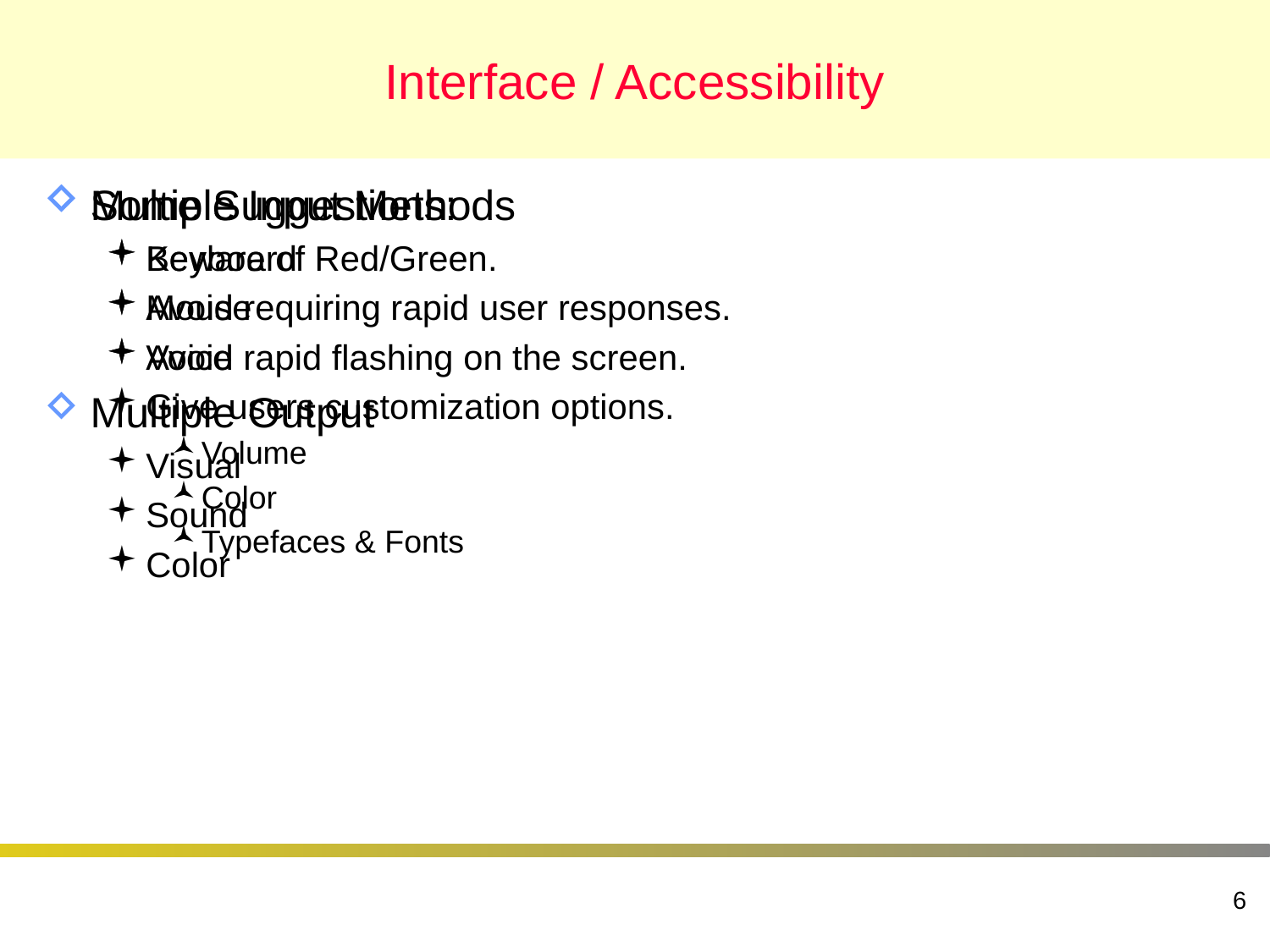

# Interface / Accessibility
Multiple Input Methods
Keyboard
Mouse
Voice
Multiple Output
Visual
Sound
Color
Some Suggestions:
Beware of Red/Green.
Avoid requiring rapid user responses.
Avoid rapid flashing on the screen.
Give users customization options.
Volume
Color
Typefaces & Fonts
6